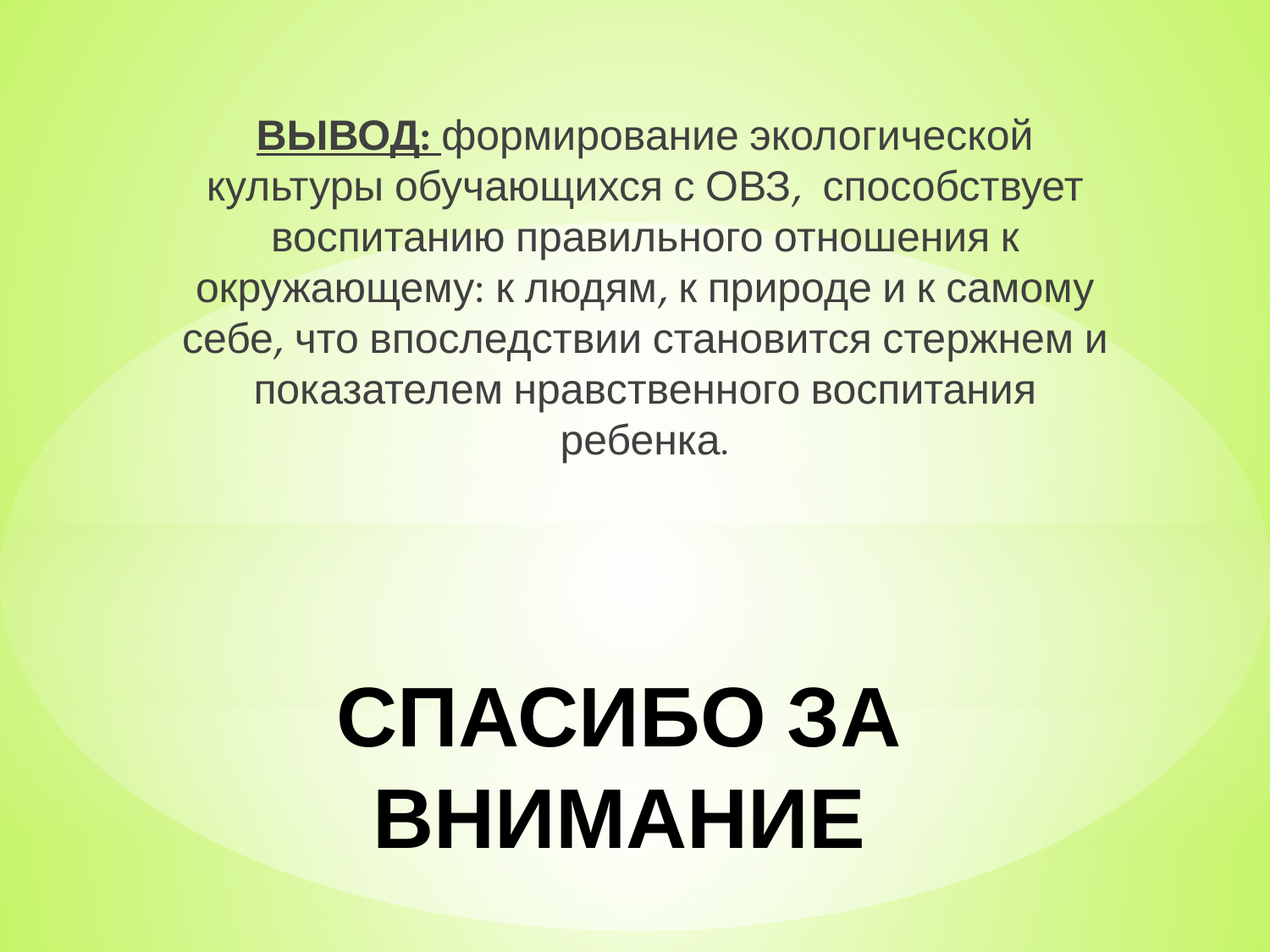

ВЫВОД: формирование экологической культуры обучающихся с ОВЗ,  способствует воспитанию правильного отношения к окружающему: к людям, к природе и к самому себе, что впоследствии становится стержнем и показателем нравственного воспитания ребенка.
# СПАСИБО ЗА ВНИМАНИЕ